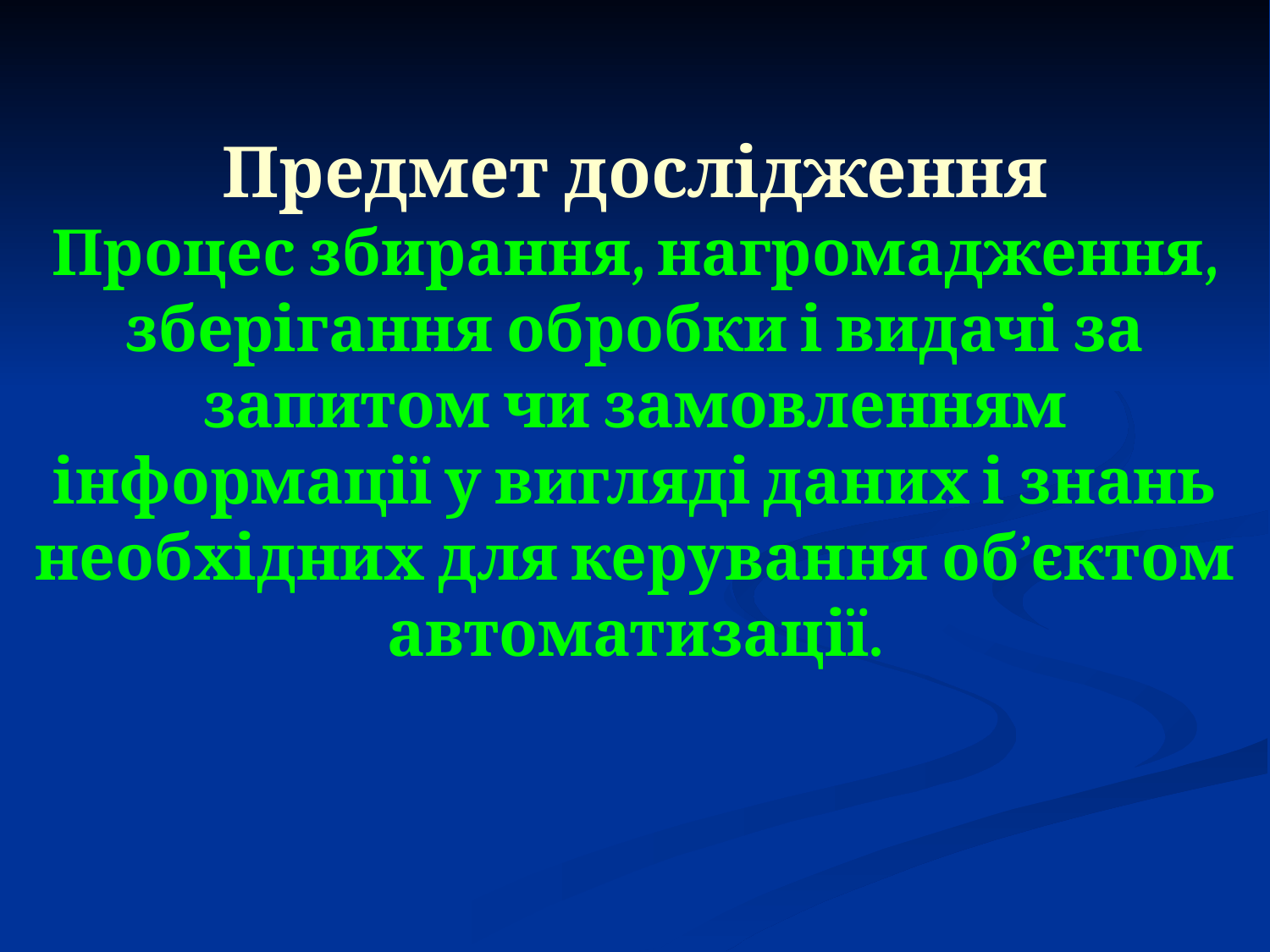

# Предмет дослідження Процес збирання, нагромадження, зберігання обробки і видачі за запитом чи замовленням інформації у вигляді даних і знань необхідних для керування об’єктом автоматизації.